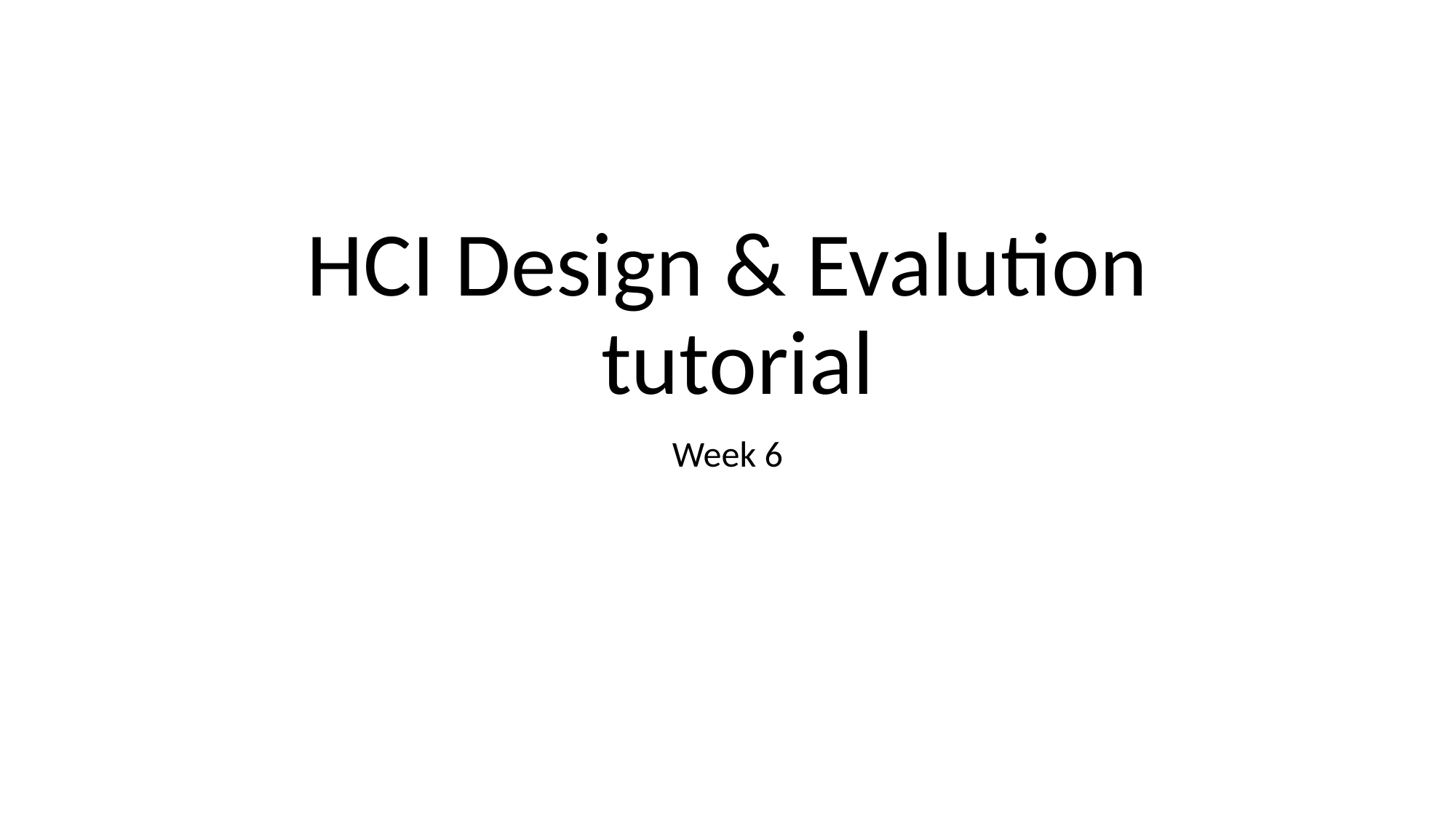

# HCI Design & Evalution  tutorial
Week 6